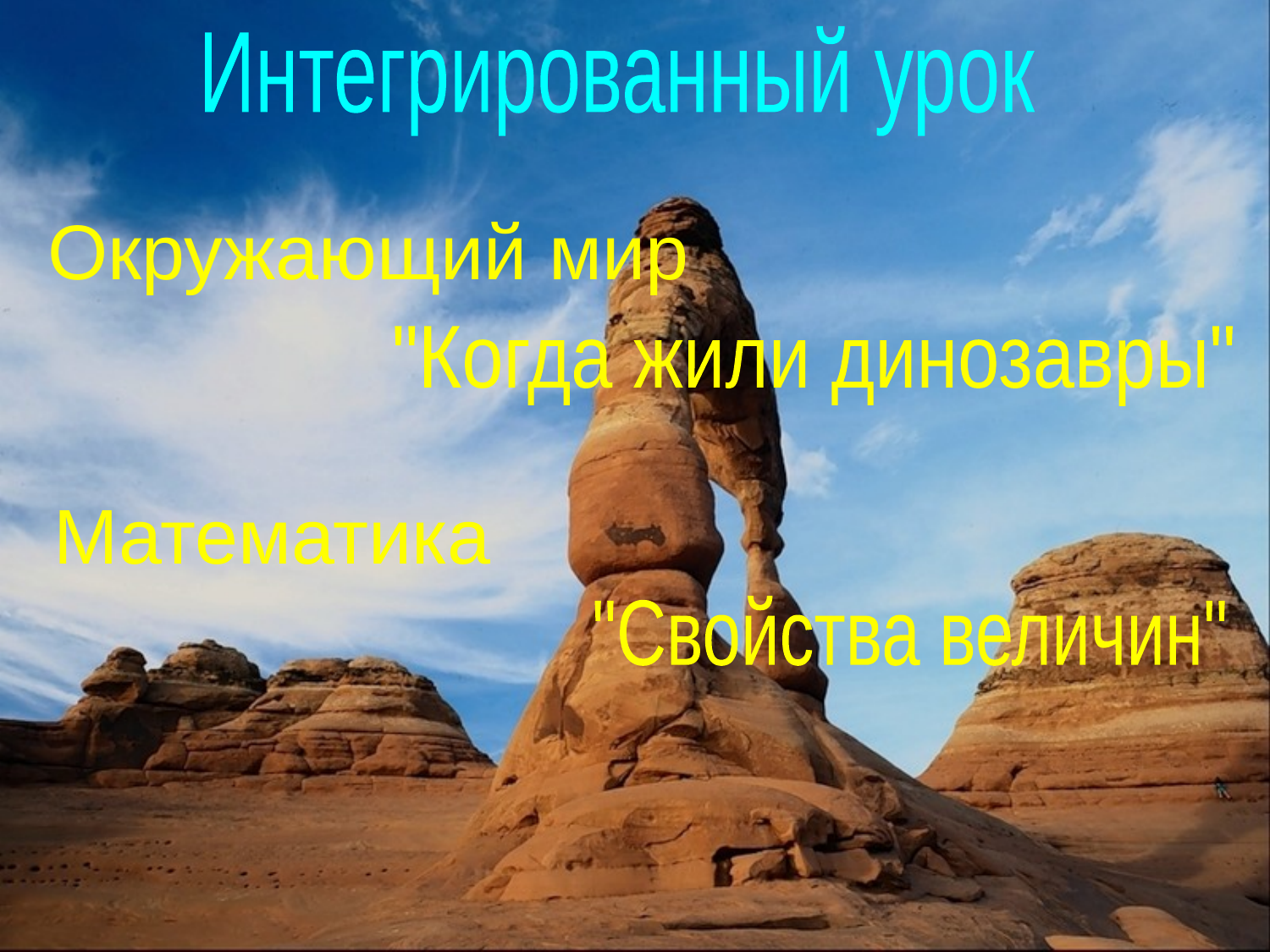

Интегрированный урок
Окружающий мир
"Когда жили динозавры"
Математика
"Свойства величин"